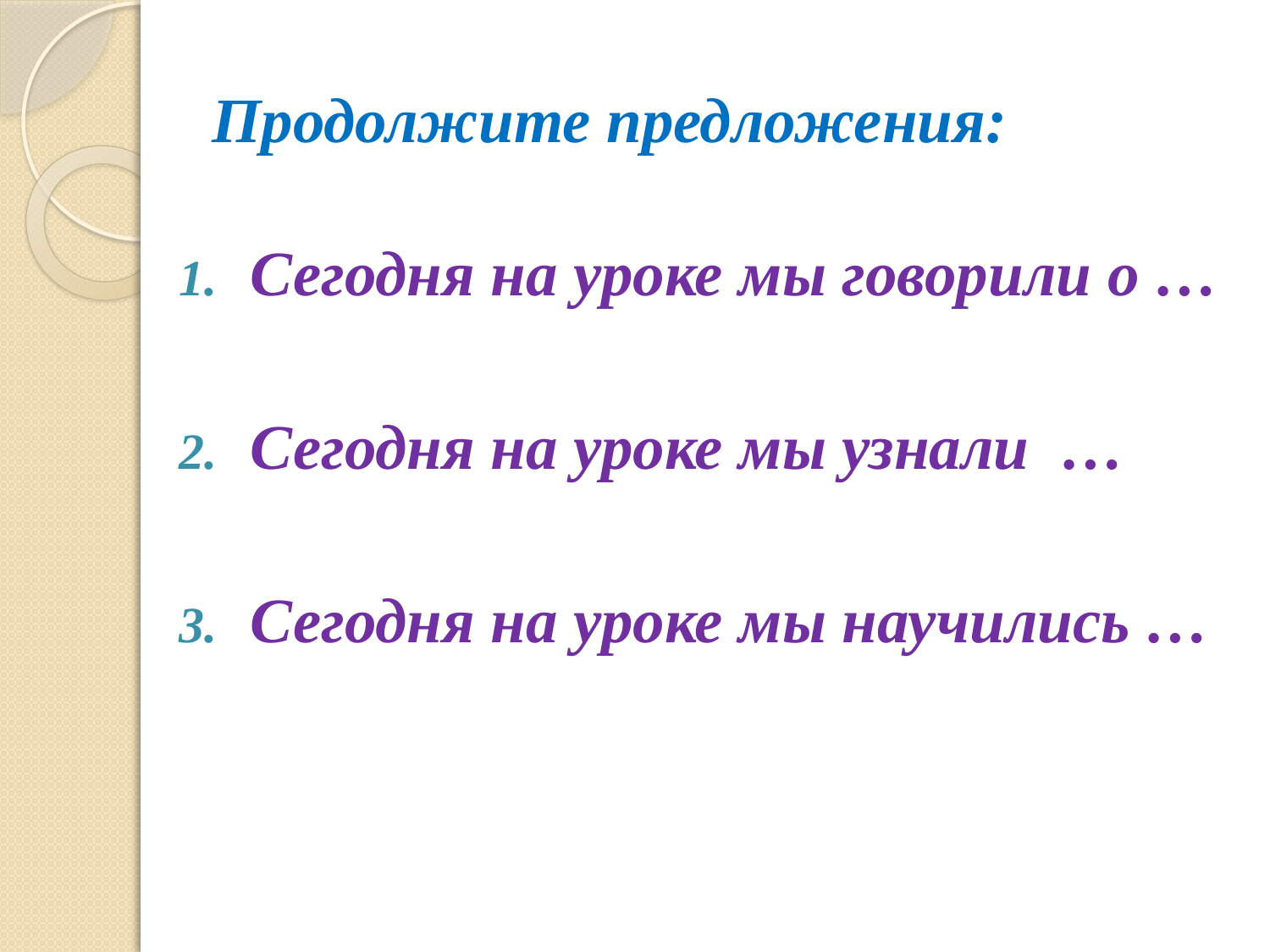

# Продолжите предложения:
Сегодня на уроке мы говорили о …

Сегодня на уроке мы узнали  …

Сегодня на уроке мы научились …